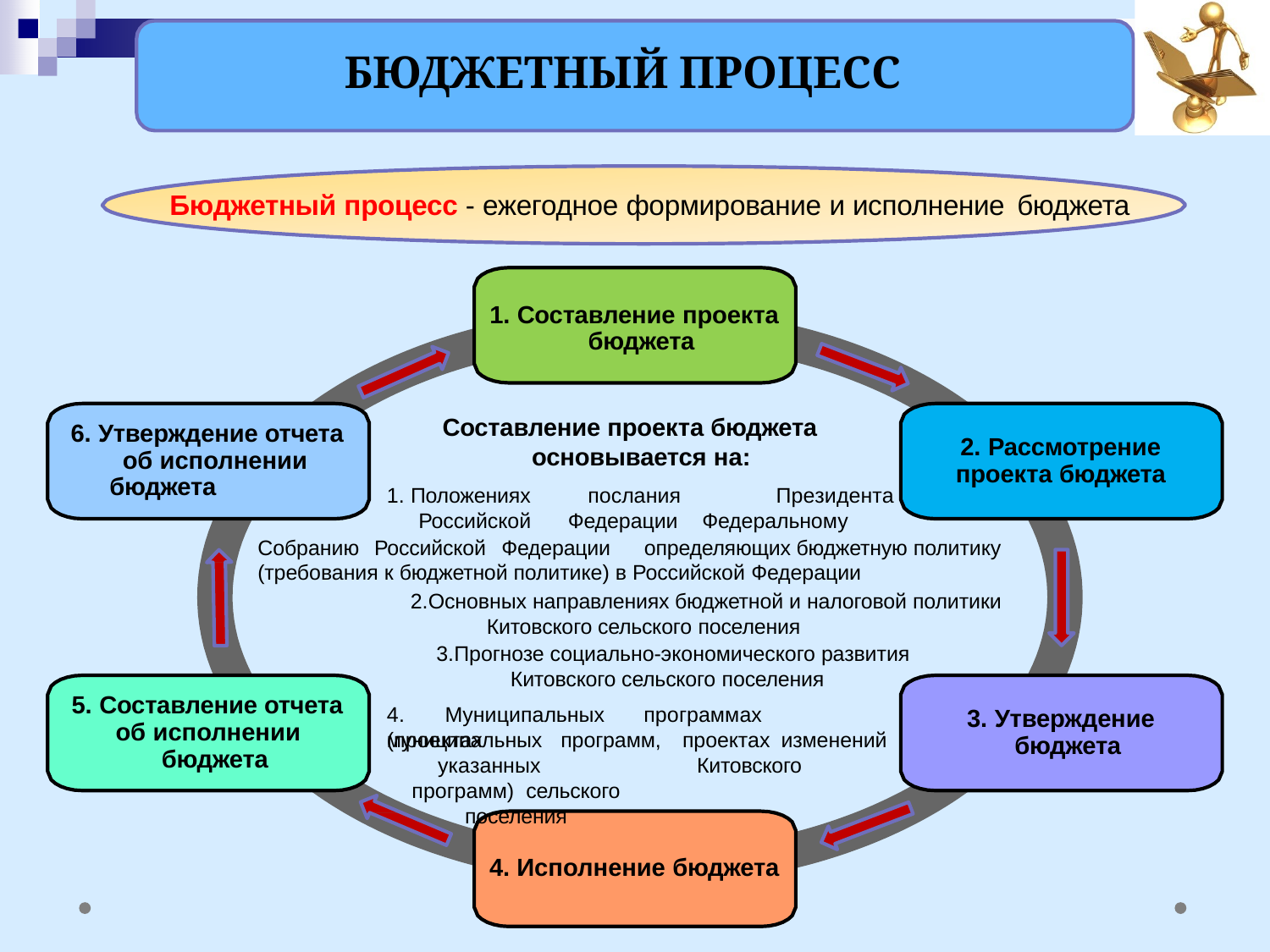

# БЮДЖЕТНЫЙ ПРОЦЕСС

Бюджетный процесс - ежегодное формирование и исполнение бюджета

1. Составление проекта  бюджета

Составление проекта бюджета  основывается на:
6. Утверждение отчета  об исполнении
бюджета
2. Рассмотрение  проекта бюджета
1. Положениях  Российской
послания  Федерации
Президента  Федеральному
Собранию  Российской  Федерации	определяющих бюджетную политику  (требования к бюджетной политике) в Российской Федерации

Основных направлениях бюджетной и налоговой политики  Китовского сельского поселения
Прогнозе социально-экономического развития Китовского сельского поселения
5. Составление отчета

4.	Муниципальных	программах	(проектах
3. Утверждение  бюджета
об исполнении  бюджета
муниципальных   программ,	проектах изменений
указанных	программ)  сельского поселения
Китовского

4. Исполнение бюджета